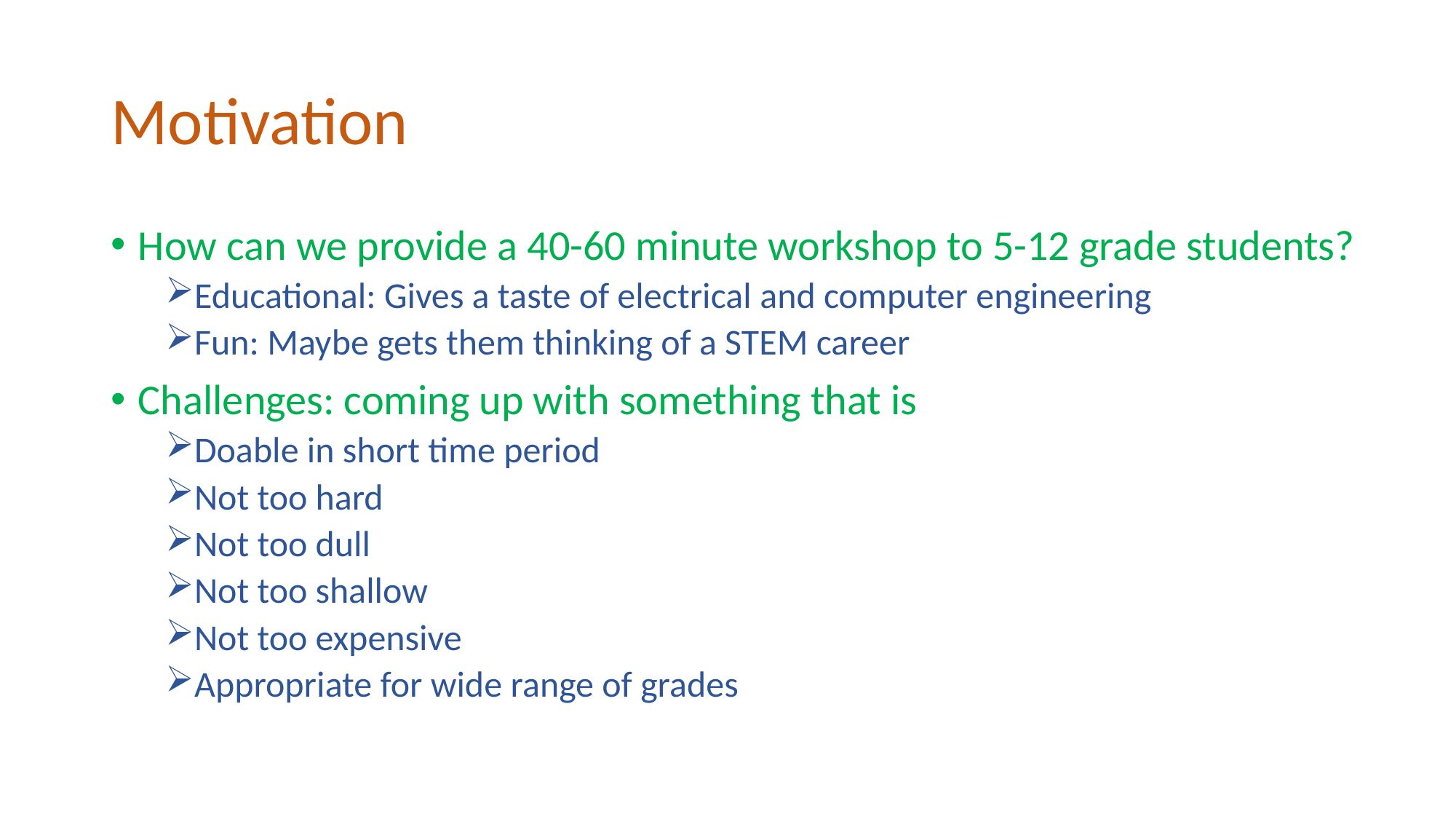

# Motivation
How can we provide a 40-60 minute workshop to 5-12 grade students?
Educational: Gives a taste of electrical and computer engineering
Fun: Maybe gets them thinking of a STEM career
Challenges: coming up with something that is
Doable in short time period
Not too hard
Not too dull
Not too shallow
Not too expensive
Appropriate for wide range of grades